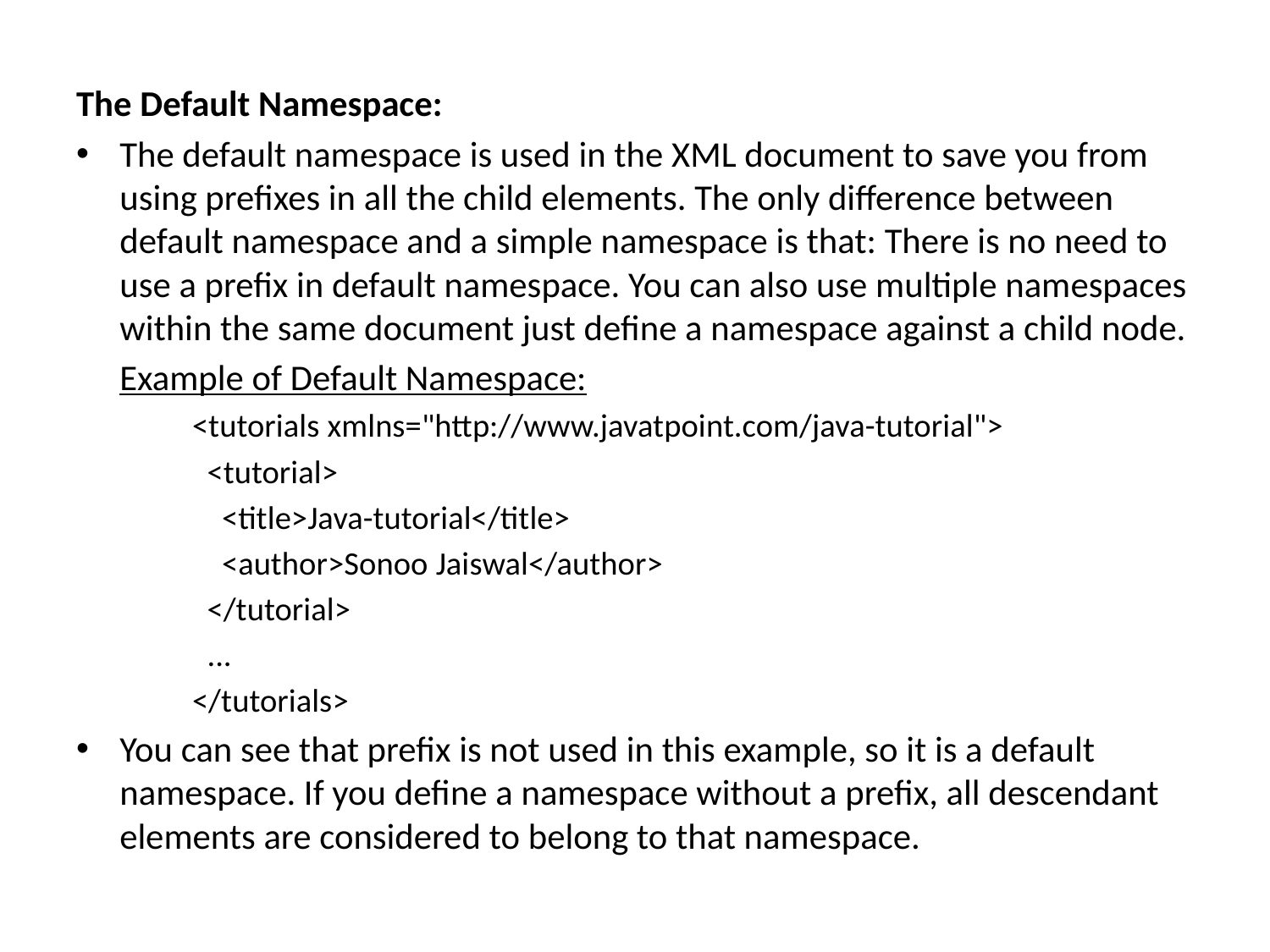

The Default Namespace:
The default namespace is used in the XML document to save you from using prefixes in all the child elements. The only difference between default namespace and a simple namespace is that: There is no need to use a prefix in default namespace. You can also use multiple namespaces within the same document just define a namespace against a child node.
	Example of Default Namespace:
<tutorials xmlns="http://www.javatpoint.com/java-tutorial">
  <tutorial>
    <title>Java-tutorial</title>
    <author>Sonoo Jaiswal</author>
  </tutorial>
  ...
</tutorials>
You can see that prefix is not used in this example, so it is a default namespace. If you define a namespace without a prefix, all descendant elements are considered to belong to that namespace.